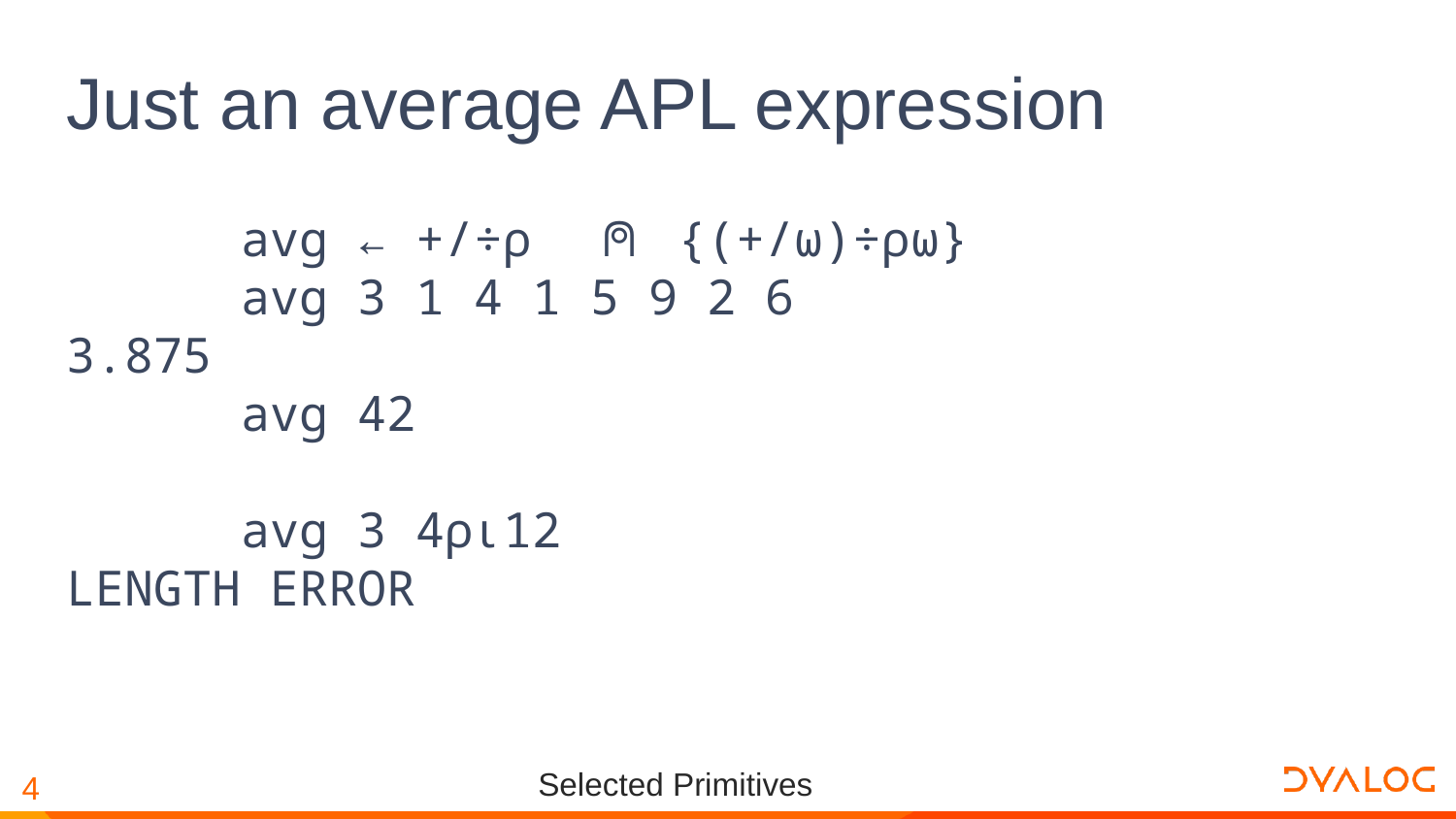

# Just an average APL expression
      avg ← +/÷⍴  ⍝ {(+/⍵)÷⍴⍵}
      avg 3 1 4 1 5 9 2 6
3.875
      avg 42

      avg 3 4⍴⍳12
LENGTH ERROR